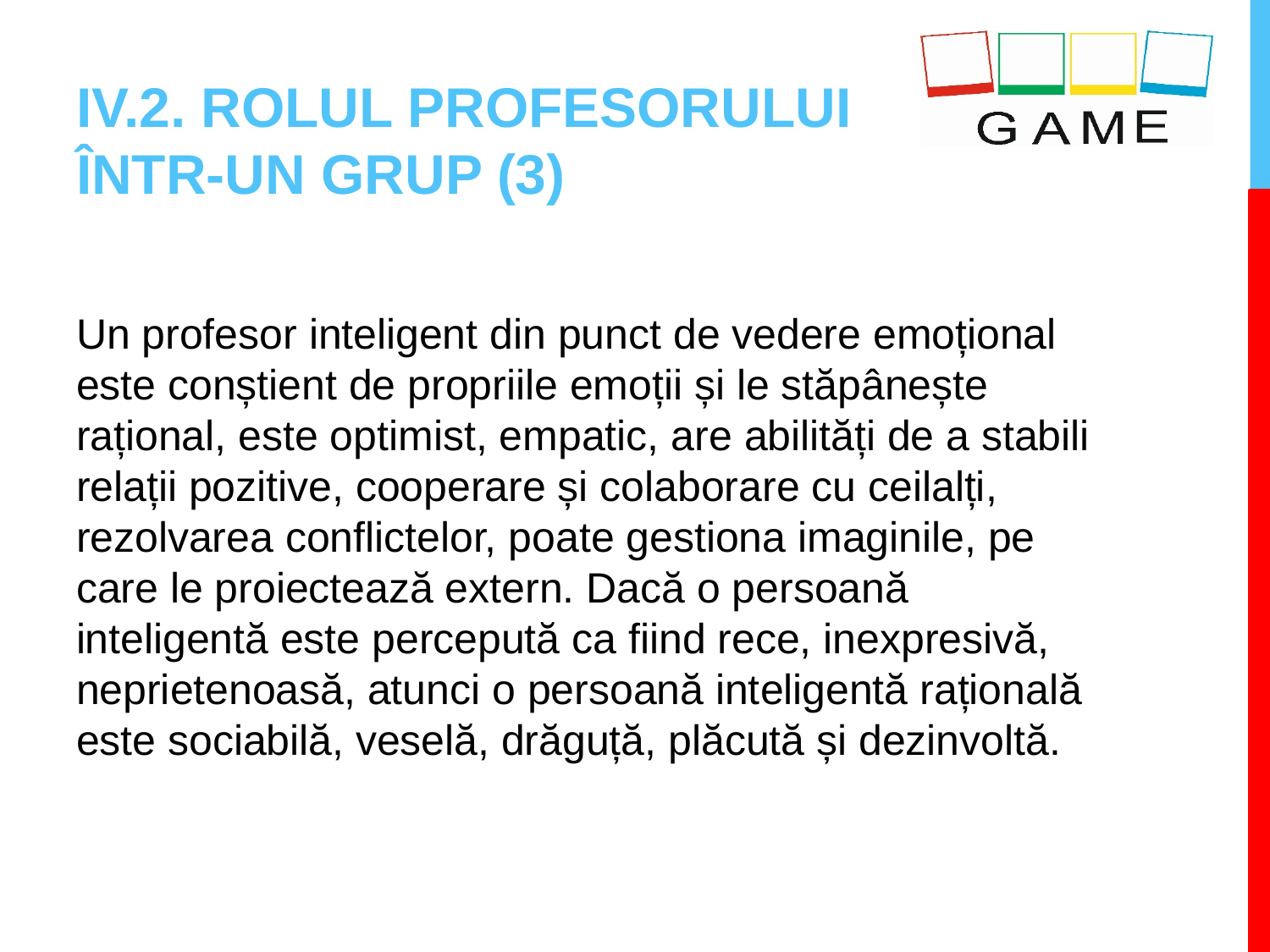

# IV.2. ROLUL PROFESORULUI ÎNTR-UN GRUP (3)

Un profesor inteligent din punct de vedere emoțional este conștient de propriile emoții și le stăpânește rațional, este optimist, empatic, are abilități de a stabili relații pozitive, cooperare și colaborare cu ceilalți, rezolvarea conflictelor, poate gestiona imaginile, pe care le proiectează extern. Dacă o persoană inteligentă este percepută ca fiind rece, inexpresivă, neprietenoasă, atunci o persoană inteligentă rațională este sociabilă, veselă, drăguță, plăcută și dezinvoltă.